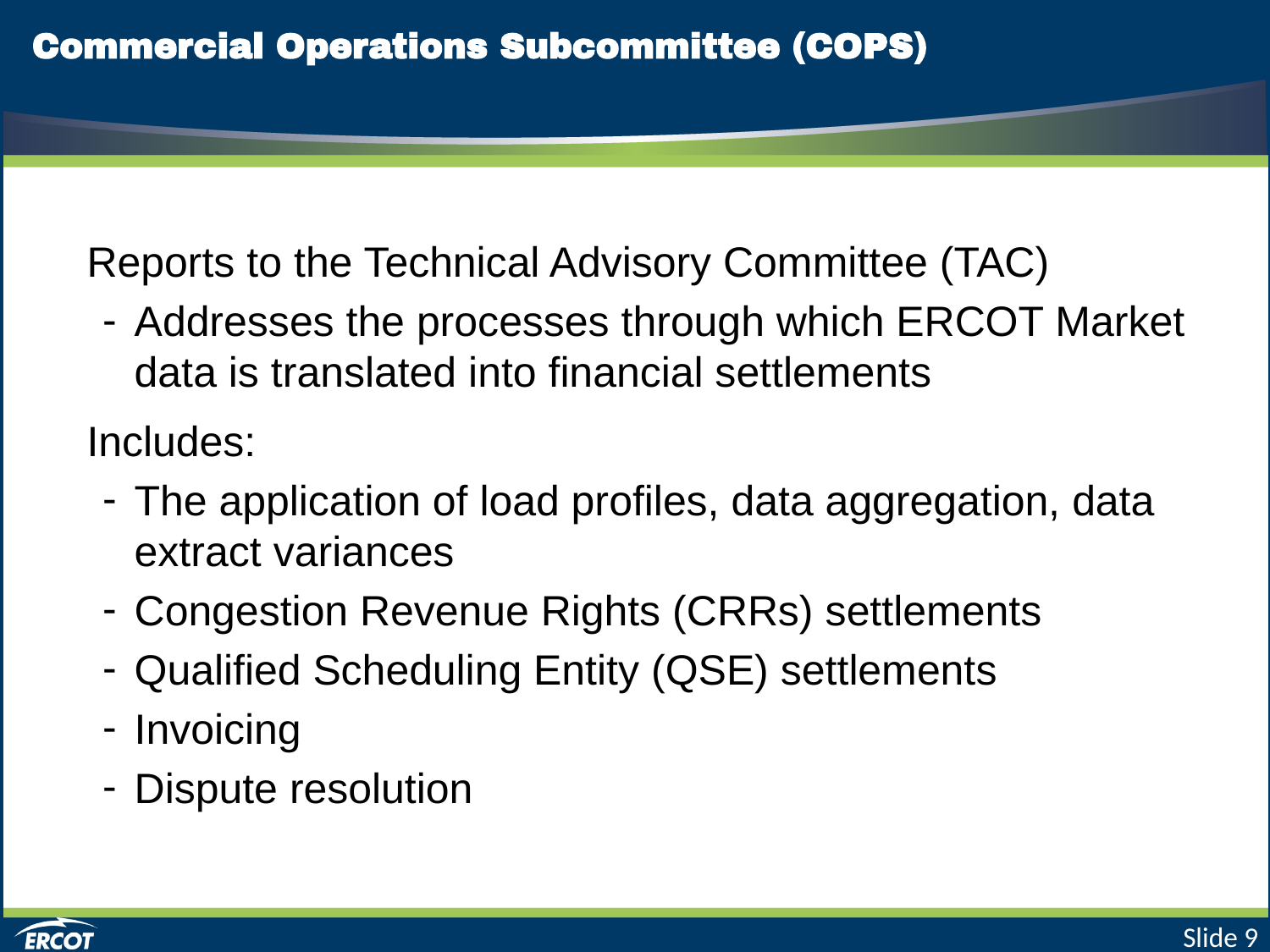

# Commercial Operations Subcommittee (COPS)
Reports to the Technical Advisory Committee (TAC)
Addresses the processes through which ERCOT Market data is translated into financial settlements
Includes:
The application of load profiles, data aggregation, data extract variances
Congestion Revenue Rights (CRRs) settlements
Qualified Scheduling Entity (QSE) settlements
Invoicing
Dispute resolution